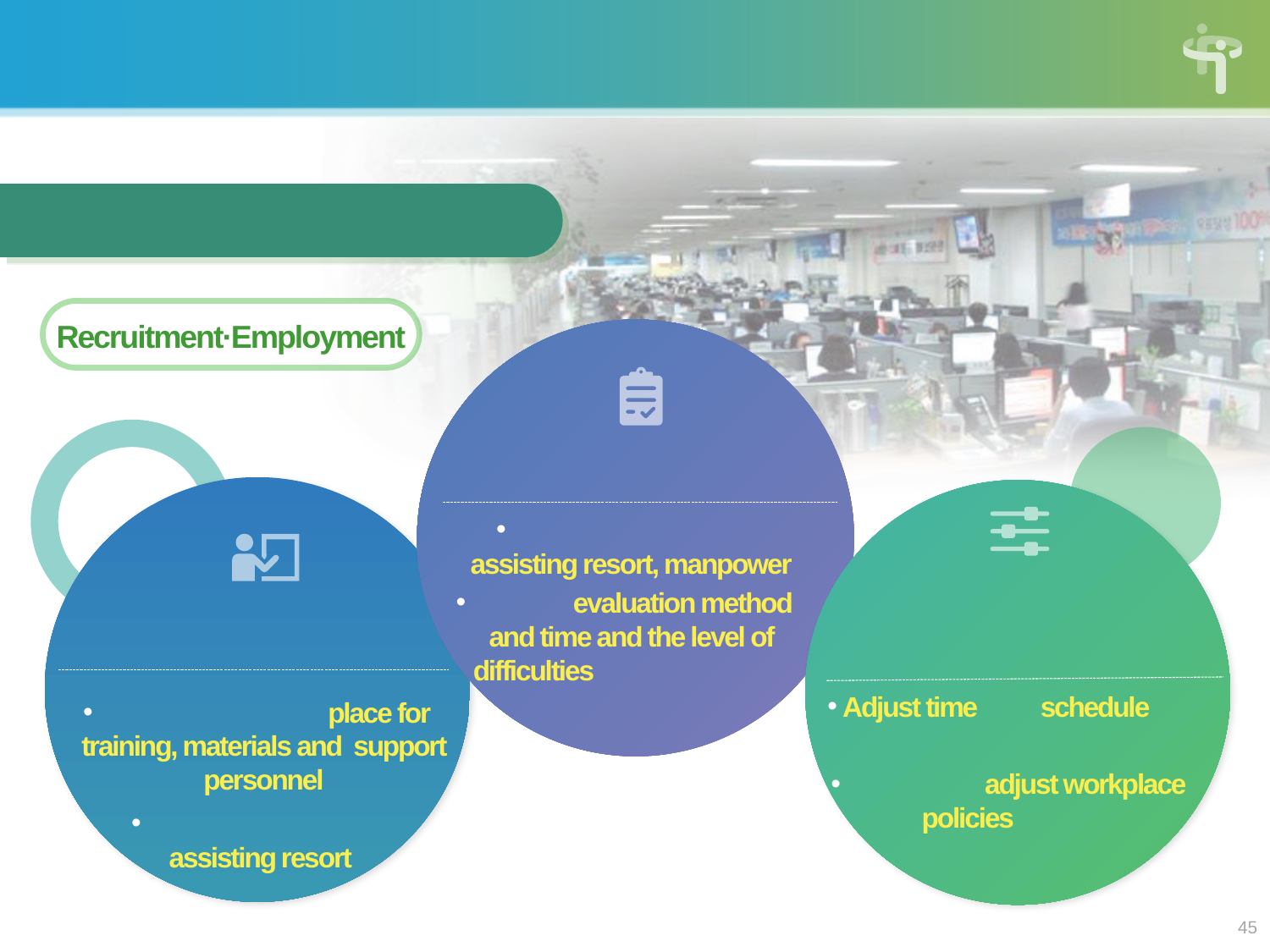

1.  Act on Prohibition of Discrimination against persons with disabilities
·

Provide justifiable convenience

Recruitment·Employment

Examination·Evaluation
Provide appropriate  assisting resort, manpower
Manage evaluation method and time and the level of difficulties in consideration of characteristics

Training·Exercise
Provide accessible place for training, materials and  support personnel

Provide  necessary
assisting resort

Job·Policy·Adjust
work arrangement
Adjust time and schedule for  rehabilitation and treatments

Possible to adjust workplace
policies to  offer
convenience

45